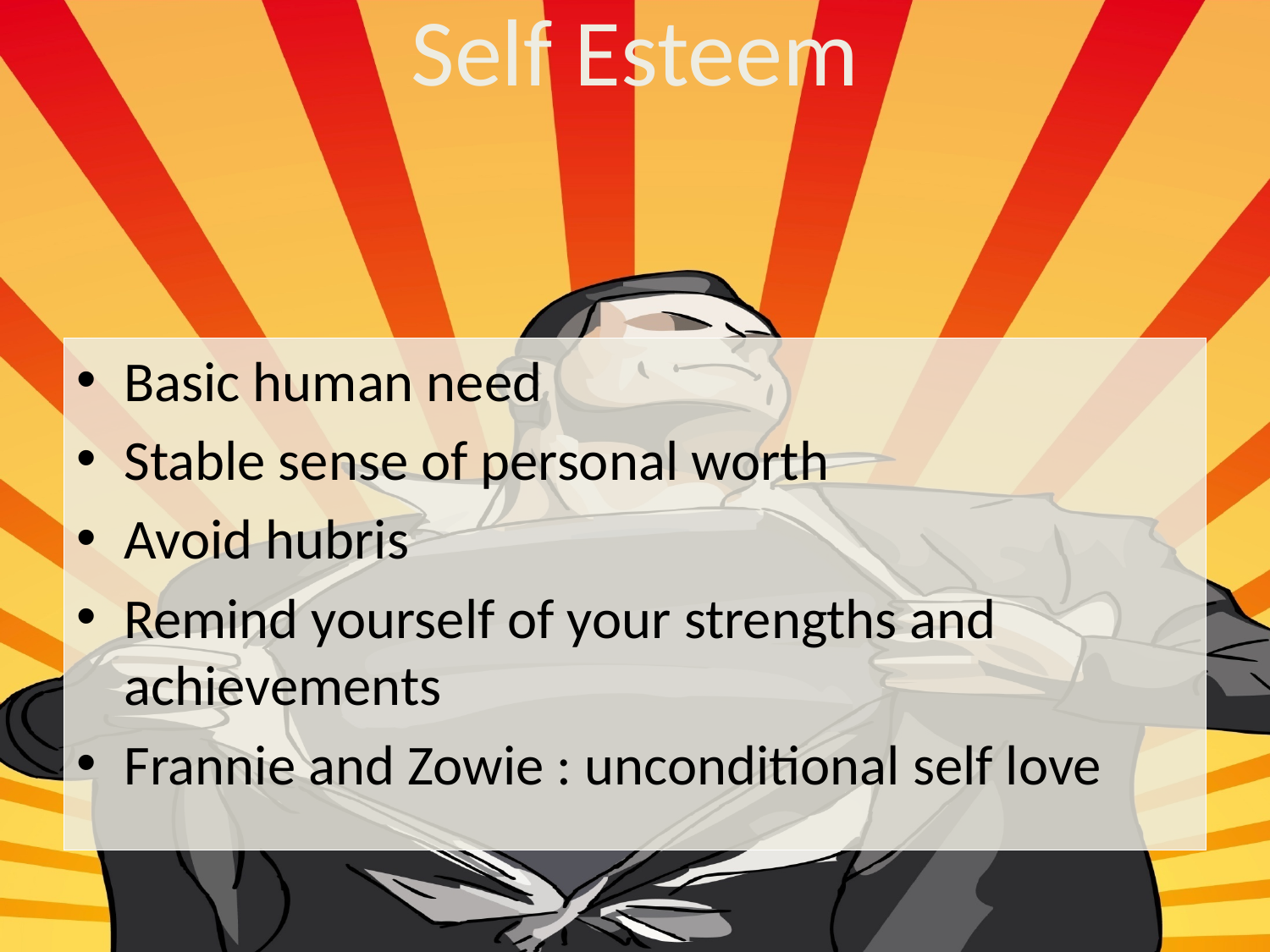

# Self Esteem
Basic human need
Stable sense of personal worth
Avoid hubris
Remind yourself of your strengths and achievements
Frannie and Zowie : unconditional self love